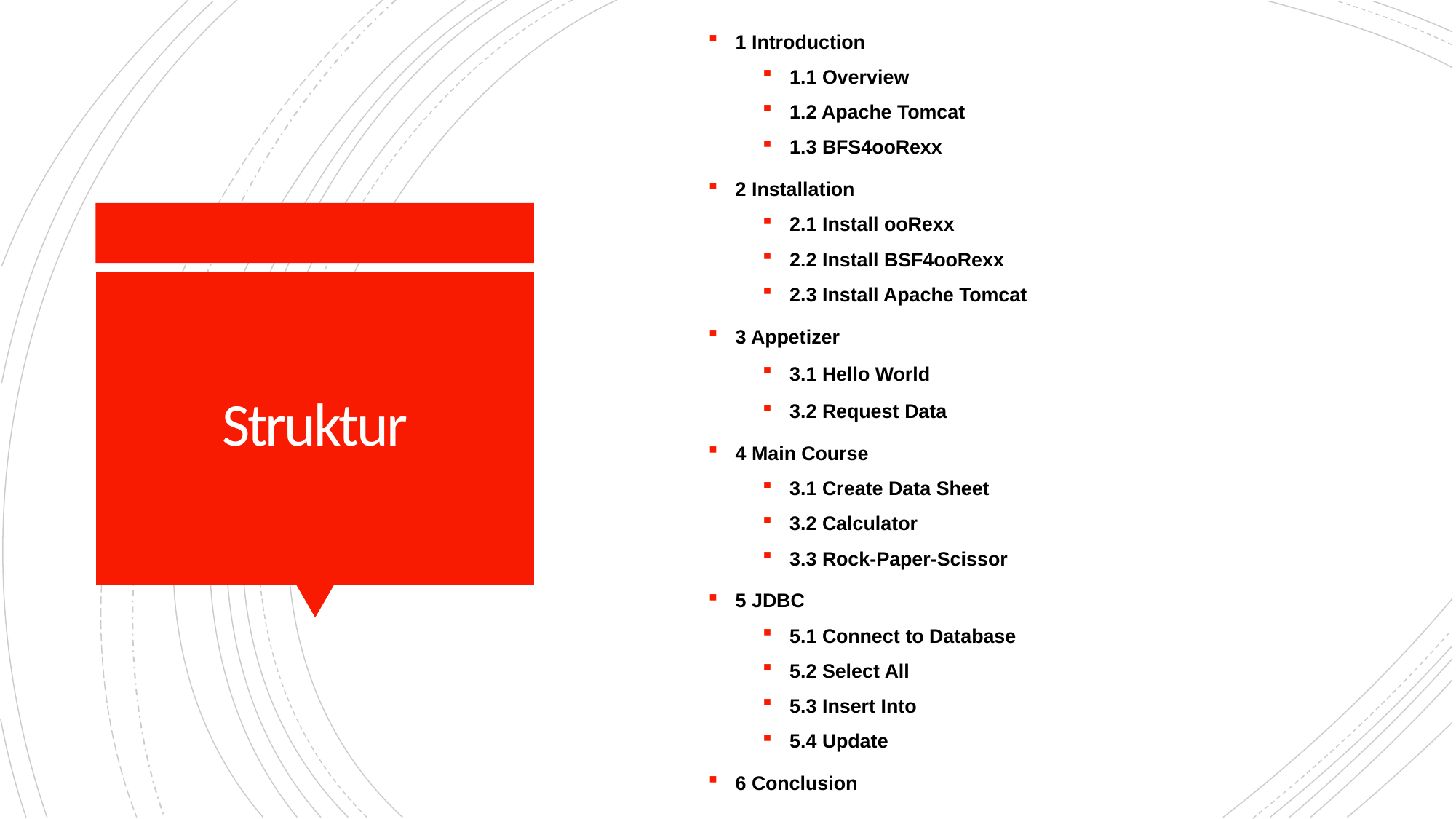

1 Introduction
1.1 Overview
1.2 Apache Tomcat
1.3 BFS4ooRexx
2 Installation
2.1 Install ooRexx
2.2 Install BSF4ooRexx
2.3 Install Apache Tomcat
3 Appetizer
3.1 Hello World
3.2 Request Data
4 Main Course
3.1 Create Data Sheet
3.2 Calculator
3.3 Rock-Paper-Scissor
5 JDBC
5.1 Connect to Database
5.2 Select All
5.3 Insert Into
5.4 Update
6 Conclusion
# Struktur